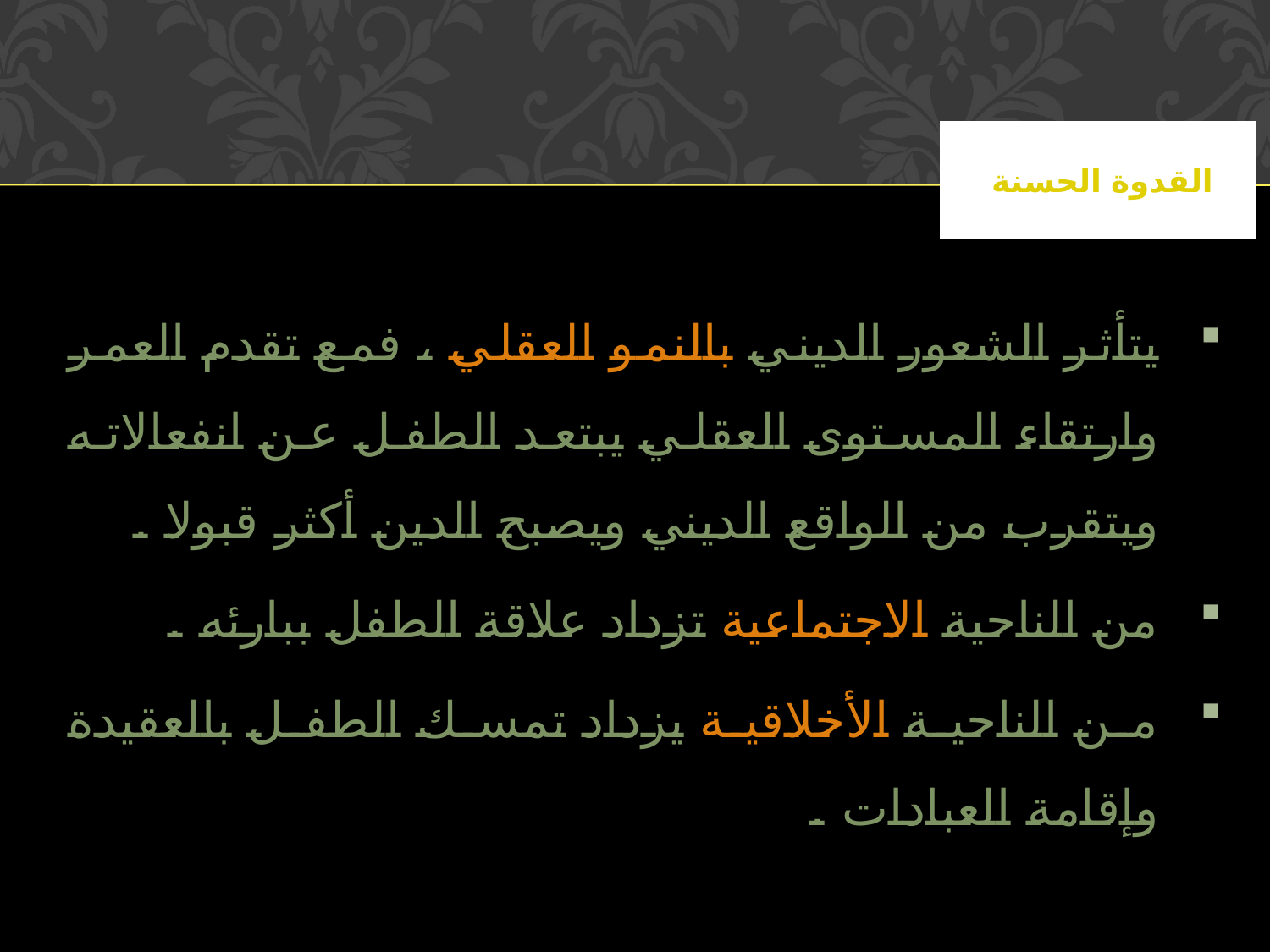

# القدوة الحسنة
يتأثر الشعور الديني بالنمو العقلي ، فمع تقدم العمر وارتقاء المستوى العقلي يبتعد الطفل عن انفعالاته ويتقرب من الواقع الديني ويصبح الدين أكثر قبولا .
من الناحية الاجتماعية تزداد علاقة الطفل ببارئه .
من الناحية الأخلاقية يزداد تمسك الطفل بالعقيدة وإقامة العبادات .